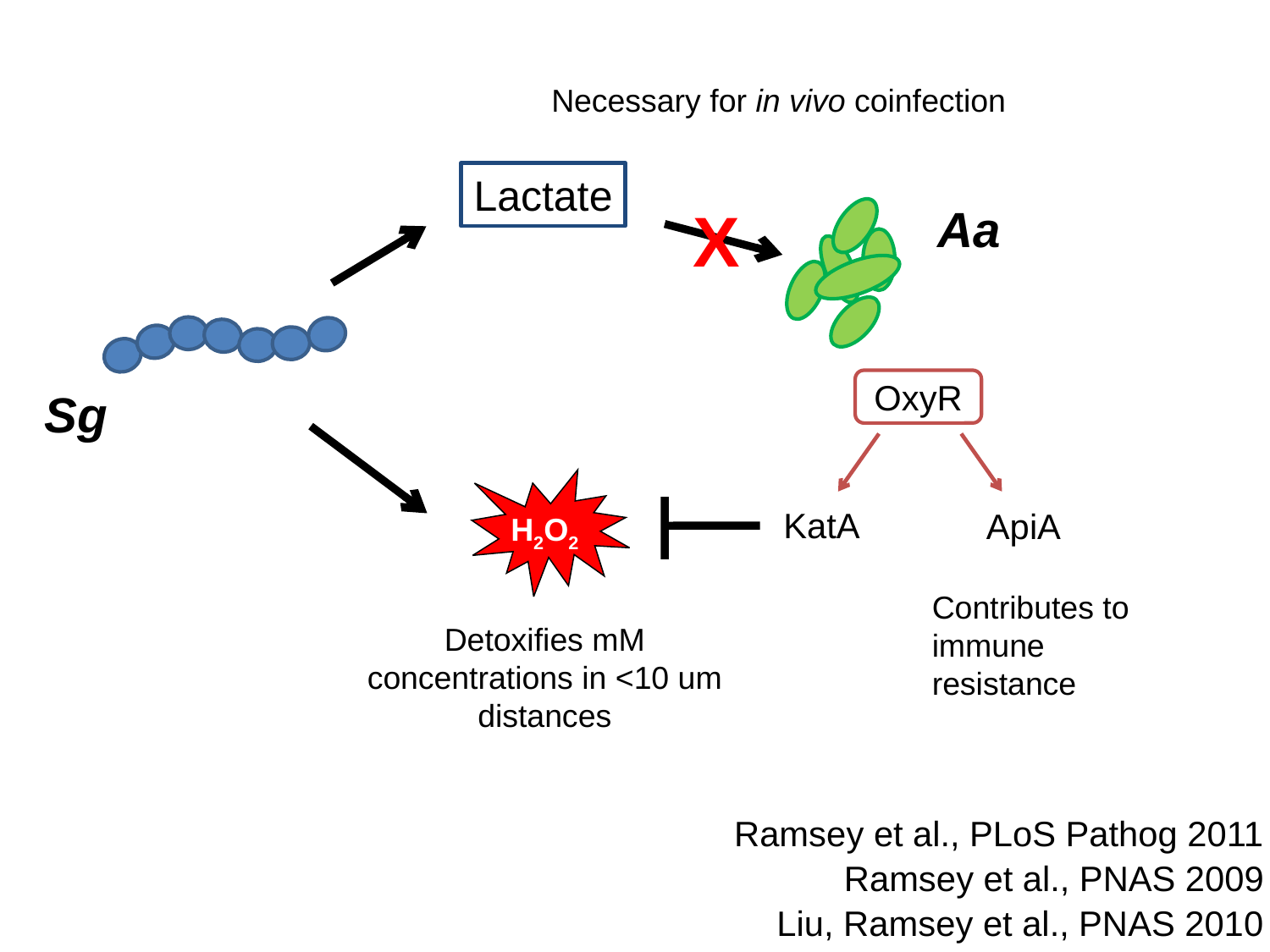

Necessary for in vivo coinfection
Lactate
X

Aa

OxyR
Sg

H2O2
KatA
ApiA
Contributes to immune resistance
Detoxifies mM concentrations in <10 um distances
Ramsey et al., PLoS Pathog 2011
Ramsey et al., PNAS 2009
Liu, Ramsey et al., PNAS 2010